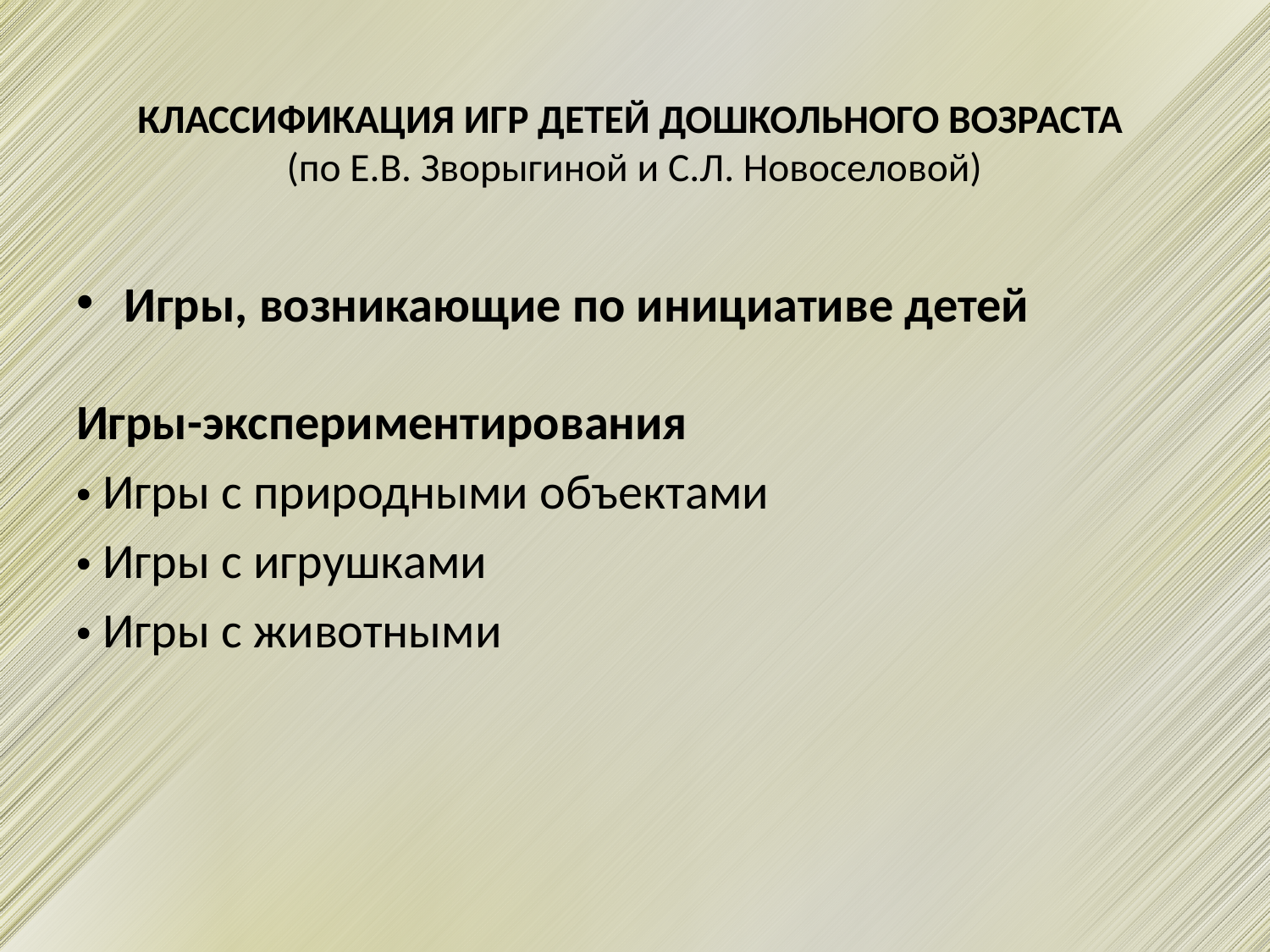

# КЛАССИФИКАЦИЯ ИГР ДЕТЕЙ ДОШКОЛЬНОГО ВОЗРАСТА (по Е.В. Зворыгиной и С.Л. Новоселовой)

Игры, возникающие по инициативе детей

Игры-экспериментирования
• Игры с природными объектами
• Игры с игрушками
• Игры с животными